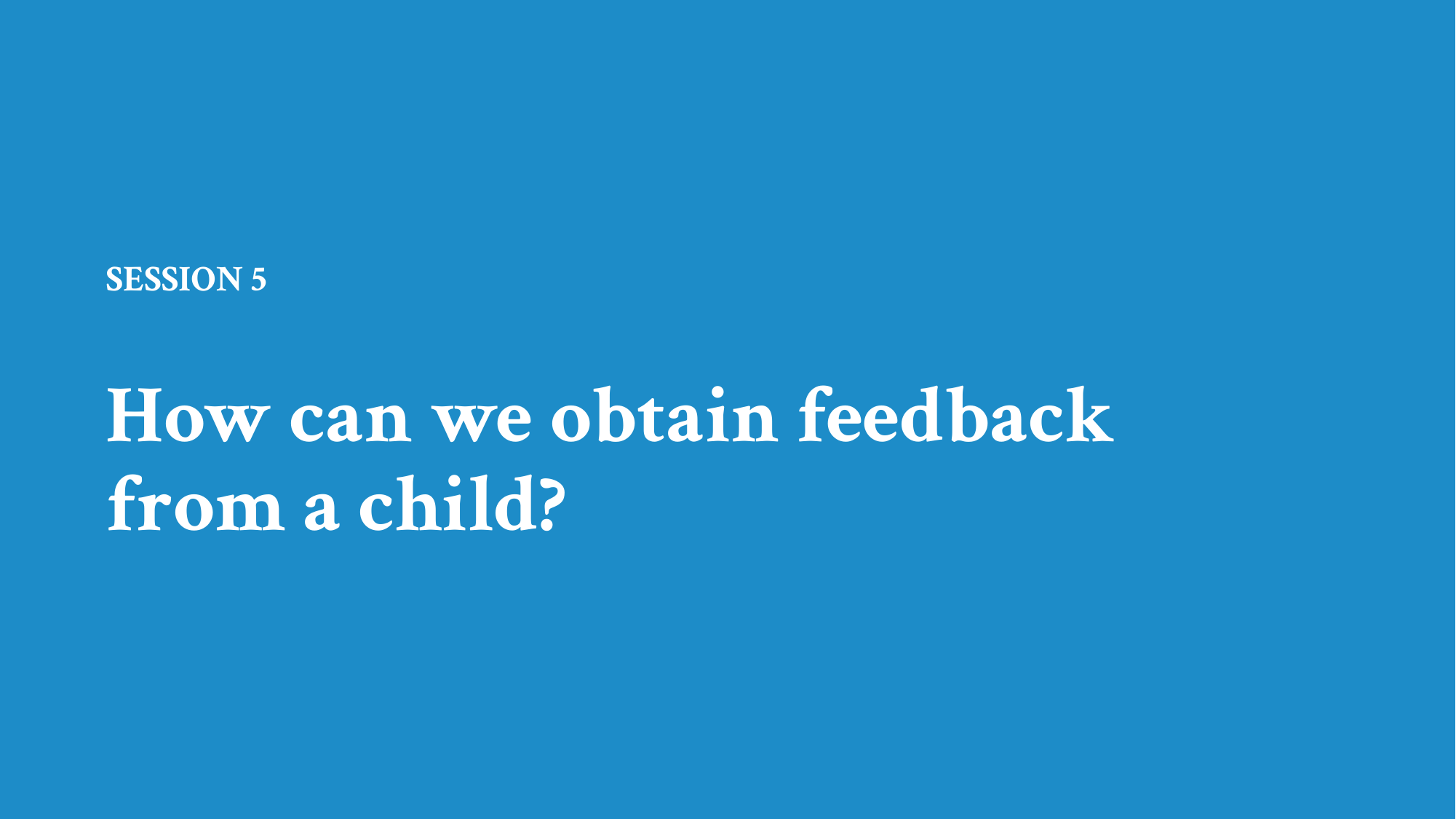

# SESSION 5 How can we obtain feedback from a child?